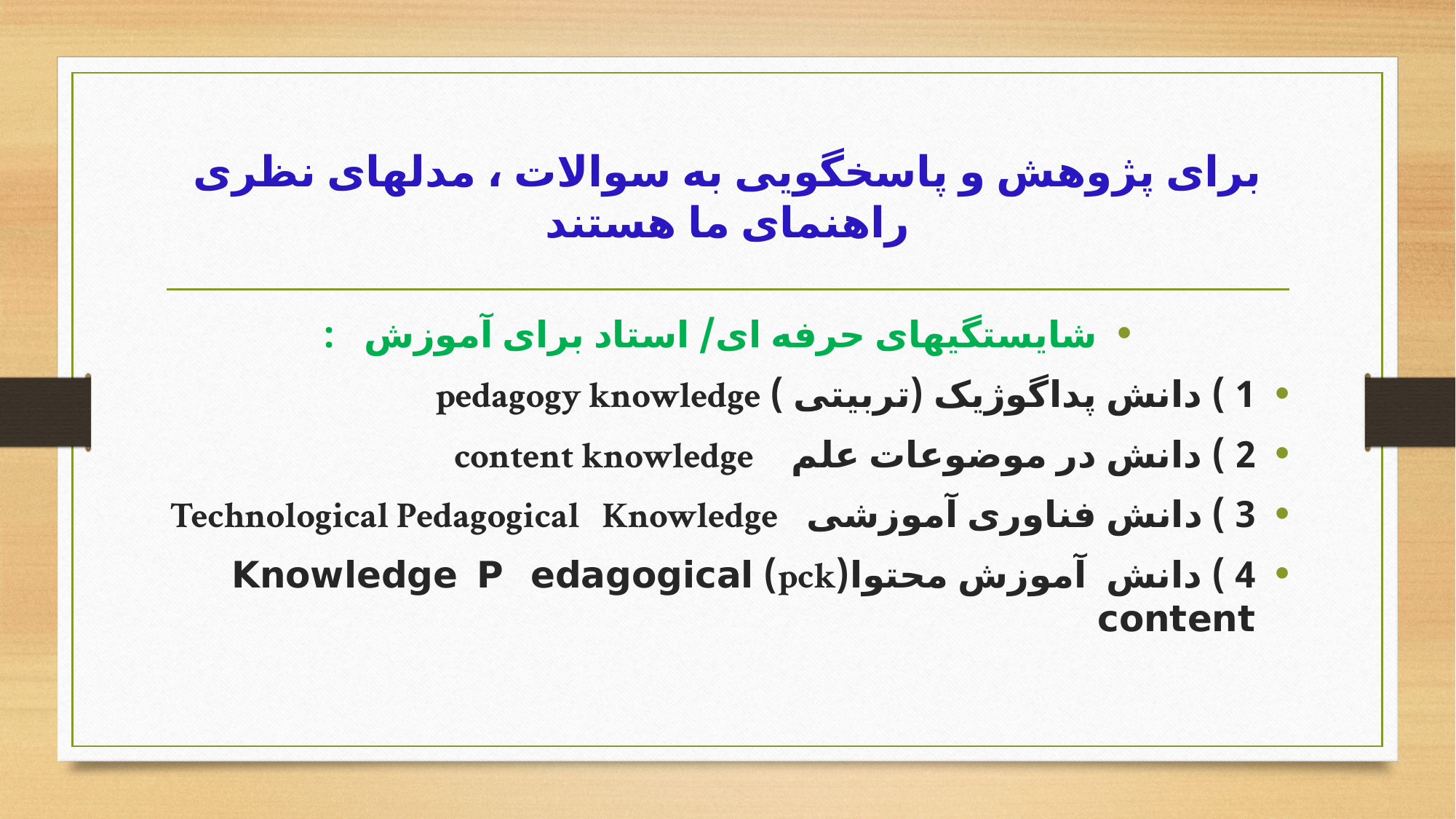

# برای پژوهش و پاسخگویی به سوالات ، مدلهای نظری راهنمای ما هستند
شایستگیهای حرفه ای/ استاد برای آموزش   :
1 ) دانش پداگوژیک (تربیتی ) pedagogy knowledge
2 ) دانش در موضوعات علم    content knowledge
3 ) دانش فناوری آموزشی   Technological Pedagogical   Knowledge
4 ) دانش  آموزش محتوا(pck) Knowledge  Pedagogical content